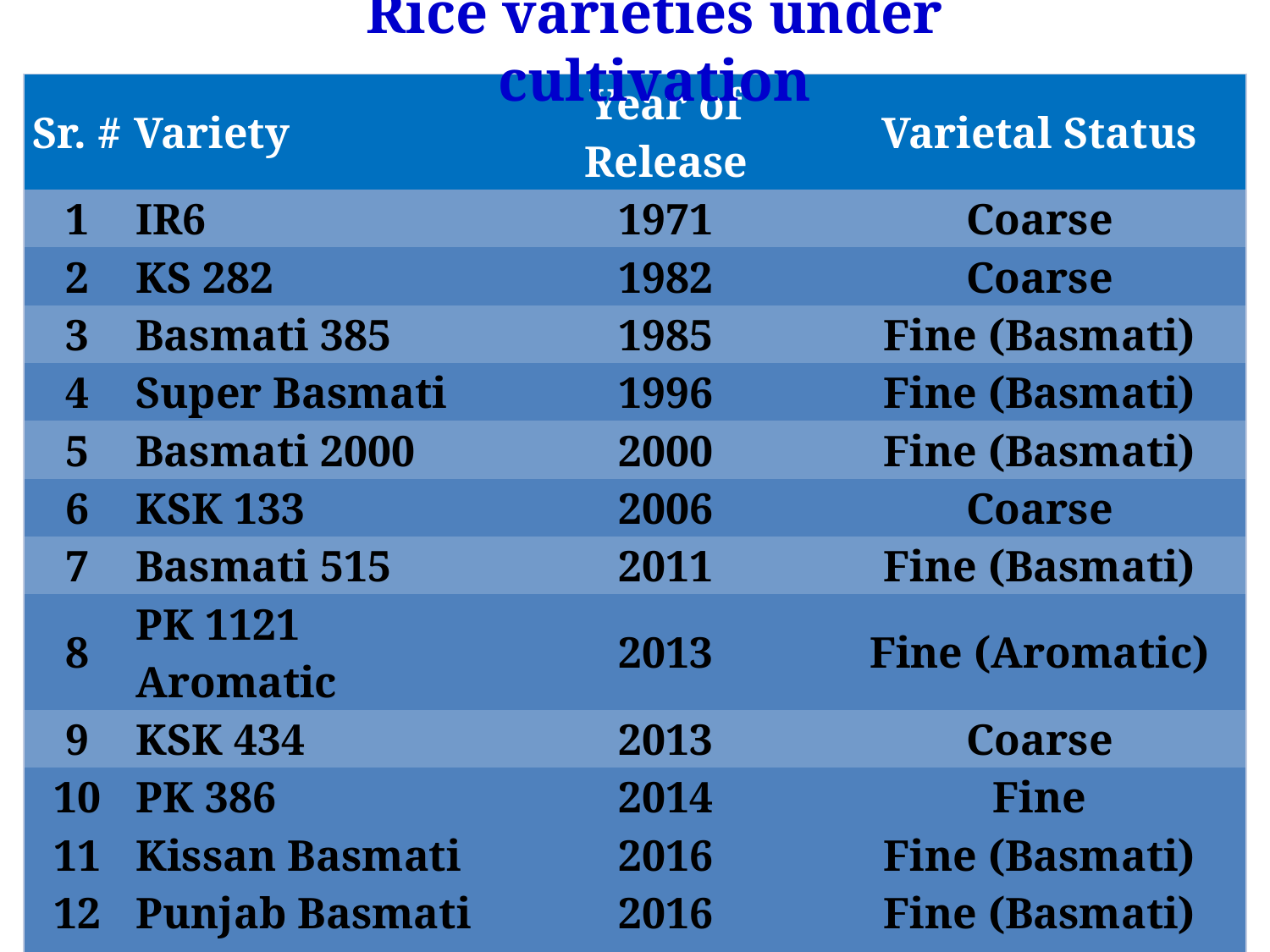

# Rice varieties under cultivation
| Sr. # | Variety | Year of Release | Varietal Status |
| --- | --- | --- | --- |
| 1 | IR6 | 1971 | Coarse |
| 2 | KS 282 | 1982 | Coarse |
| 3 | Basmati 385 | 1985 | Fine (Basmati) |
| 4 | Super Basmati | 1996 | Fine (Basmati) |
| 5 | Basmati 2000 | 2000 | Fine (Basmati) |
| 6 | KSK 133 | 2006 | Coarse |
| 7 | Basmati 515 | 2011 | Fine (Basmati) |
| 8 | PK 1121 Aromatic | 2013 | Fine (Aromatic) |
| 9 | KSK 434 | 2013 | Coarse |
| 10 | PK 386 | 2014 | Fine |
| 11 | Kissan Basmati | 2016 | Fine (Basmati) |
| 12 | Punjab Basmati | 2016 | Fine (Basmati) |
| 13 | Chenab Basmati | 2016 | Fine (Basmati) |
| 14 | Super Basmati 2019 | 2019 | Fine (Basmati) |
| 15 | Super Gold | 2019 | Fine (Basmati) |
9